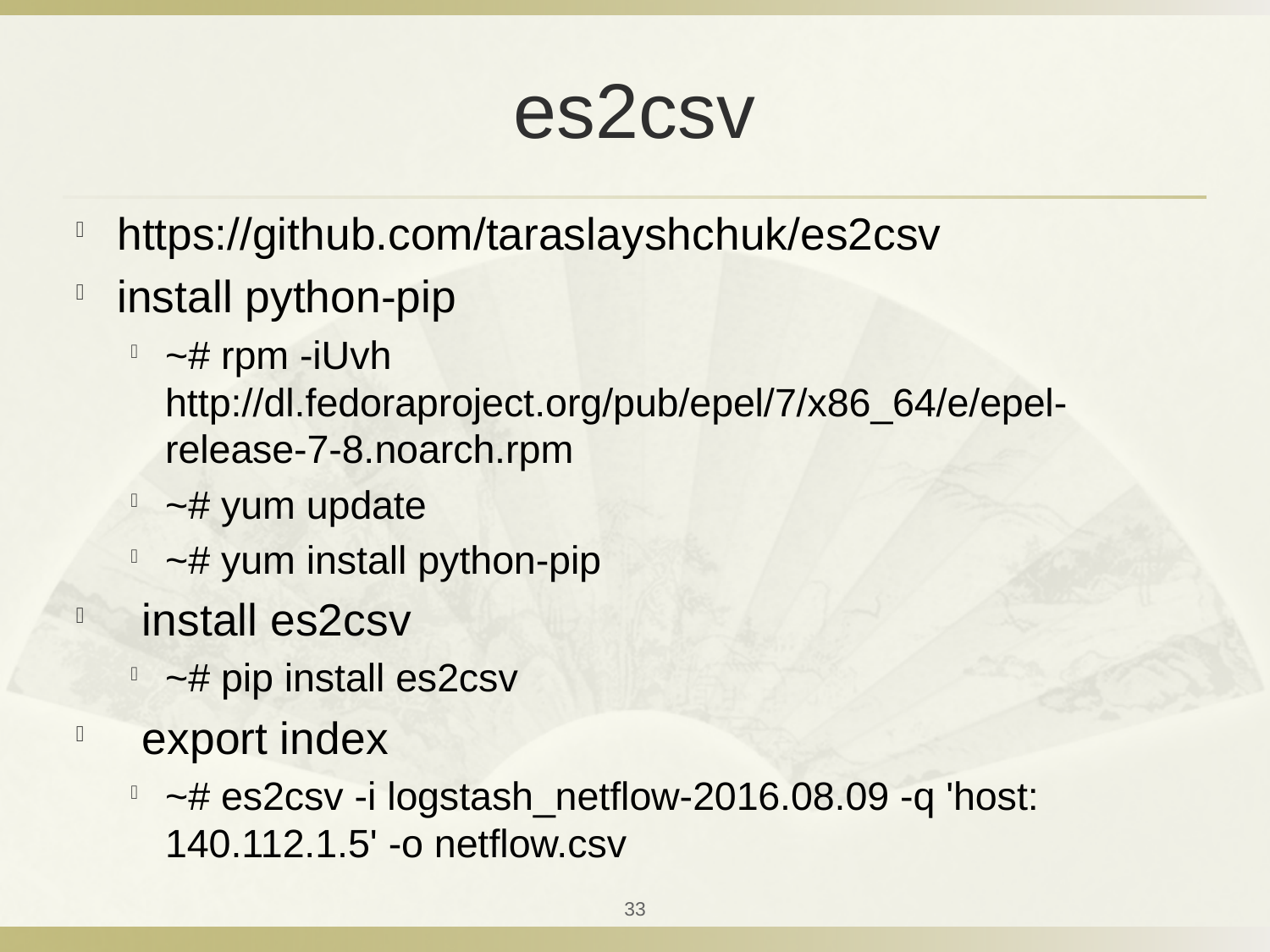

# es2csv
https://github.com/taraslayshchuk/es2csv
install python-pip
~# rpm -iUvh http://dl.fedoraproject.org/pub/epel/7/x86_64/e/epel-release-7-8.noarch.rpm
~# yum update
~# yum install python-pip
  install es2csv
~# pip install es2csv
  export index
~# es2csv -i logstash_netflow-2016.08.09 -q 'host: 140.112.1.5' -o netflow.csv

33